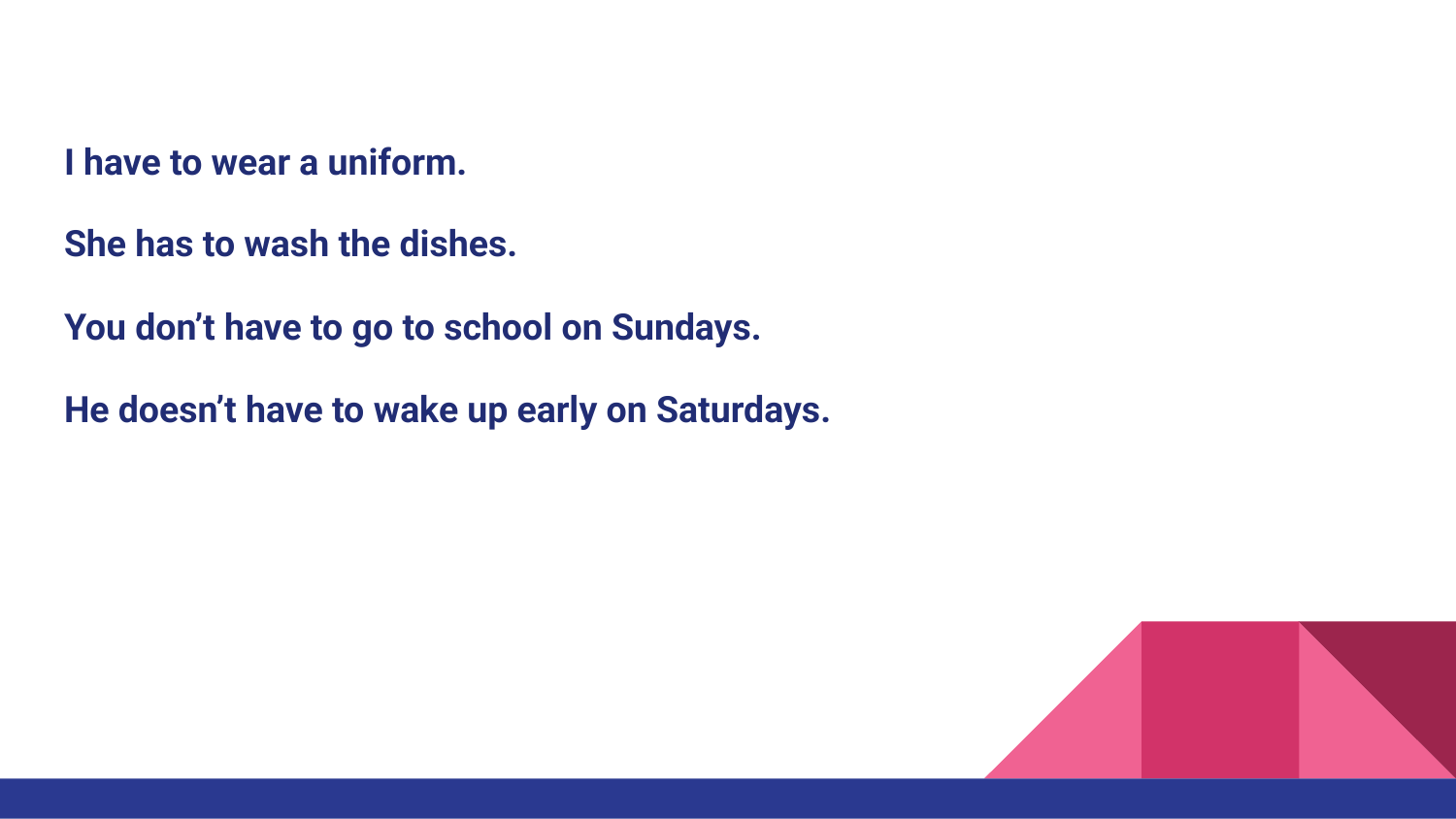

I have to wear a uniform.
She has to wash the dishes.
You don’t have to go to school on Sundays.
He doesn’t have to wake up early on Saturdays.